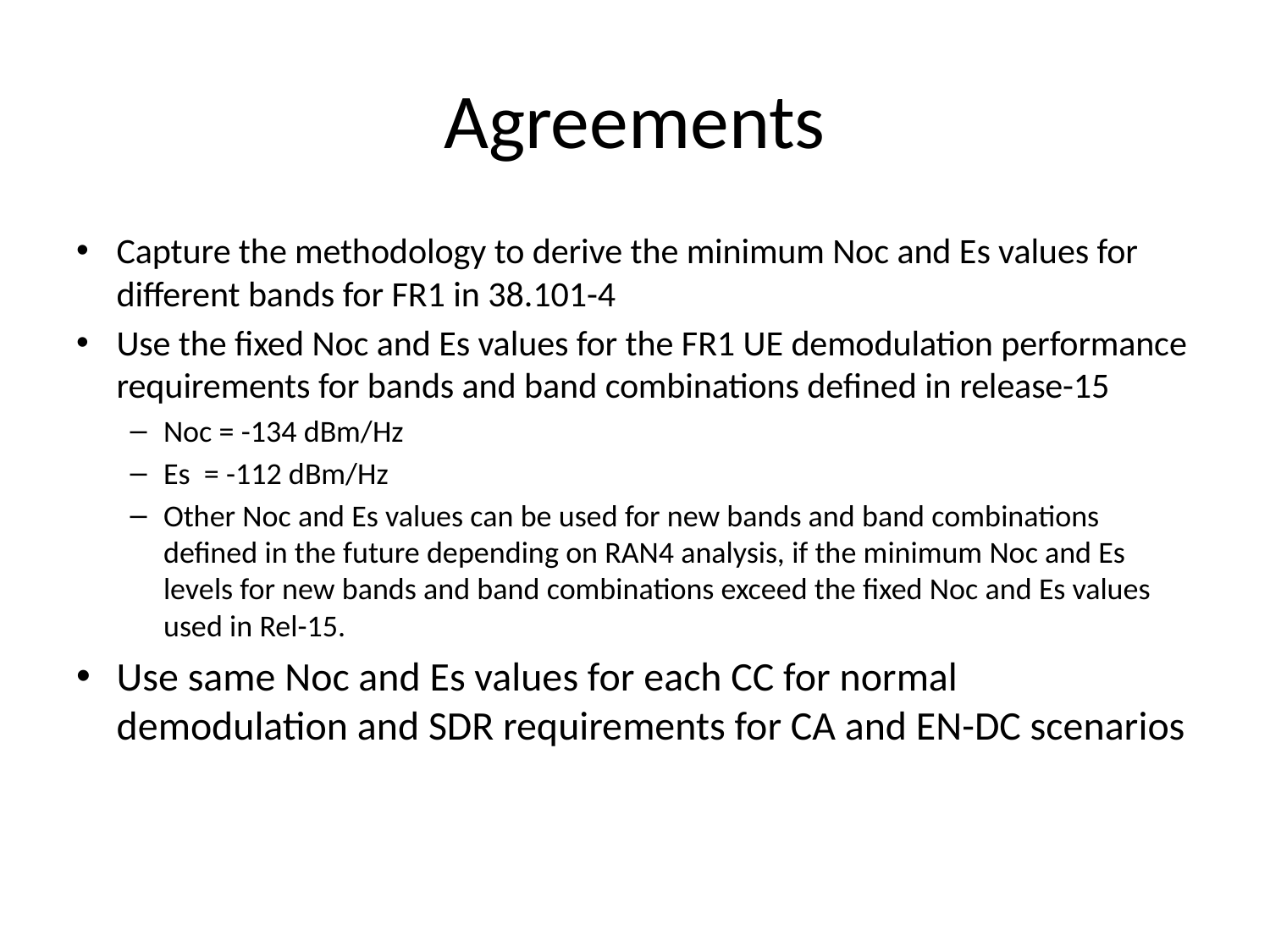

# Agreements
Capture the methodology to derive the minimum Noc and Es values for different bands for FR1 in 38.101-4
Use the fixed Noc and Es values for the FR1 UE demodulation performance requirements for bands and band combinations defined in release-15
Noc = -134 dBm/Hz
Es  = -112 dBm/Hz
Other Noc and Es values can be used for new bands and band combinations defined in the future depending on RAN4 analysis, if the minimum Noc and Es levels for new bands and band combinations exceed the fixed Noc and Es values used in Rel-15.
Use same Noc and Es values for each CC for normal demodulation and SDR requirements for CA and EN-DC scenarios